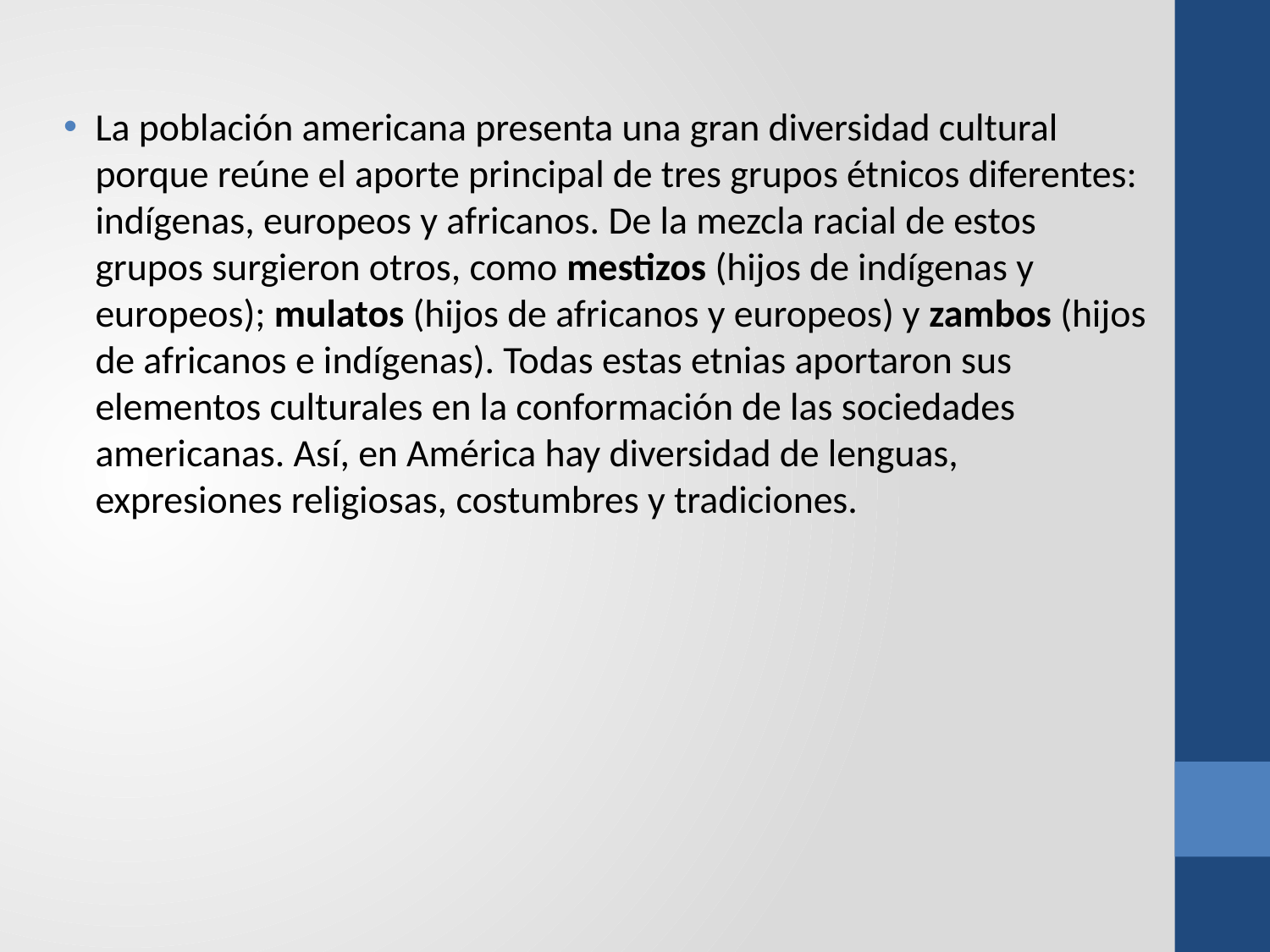

La población americana presenta una gran diversidad cultural porque reúne el aporte principal de tres grupos étnicos diferentes: indígenas, europeos y africanos. De la mezcla racial de estos grupos surgieron otros, como mestizos (hijos de indígenas y europeos); mulatos (hijos de africanos y europeos) y zambos (hijos de africanos e indígenas). Todas estas etnias aportaron sus elementos culturales en la conformación de las sociedades americanas. Así, en América hay diversidad de lenguas, expresiones religiosas, costumbres y tradiciones.